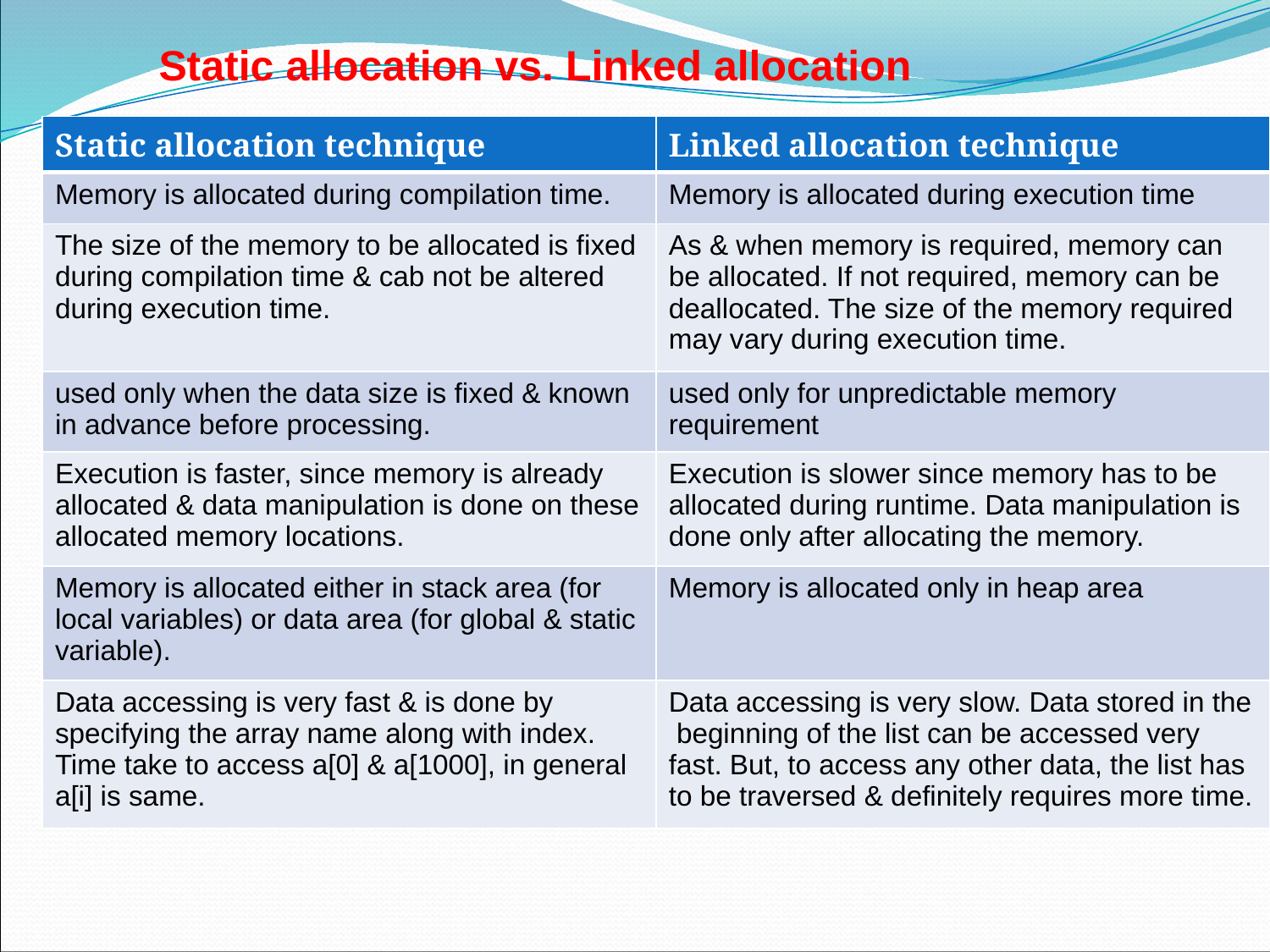

Static allocation vs. Linked allocation

#
| Static allocation technique | Linked allocation technique |
| --- | --- |
| Memory is allocated during compilation time. | Memory is allocated during execution time |
| The size of the memory to be allocated is fixed during compilation time & cab not be altered during execution time. | As & when memory is required, memory can be allocated. If not required, memory can be deallocated. The size of the memory required may vary during execution time. |
| used only when the data size is fixed & known in advance before processing. | used only for unpredictable memory requirement |
| Execution is faster, since memory is already allocated & data manipulation is done on these allocated memory locations. | Execution is slower since memory has to be allocated during runtime. Data manipulation is done only after allocating the memory. |
| Memory is allocated either in stack area (for local variables) or data area (for global & static variable). | Memory is allocated only in heap area |
| Data accessing is very fast & is done by specifying the array name along with index. Time take to access a[0] & a[1000], in general a[i] is same. | Data accessing is very slow. Data stored in the beginning of the list can be accessed very fast. But, to access any other data, the list has to be traversed & definitely requires more time. |